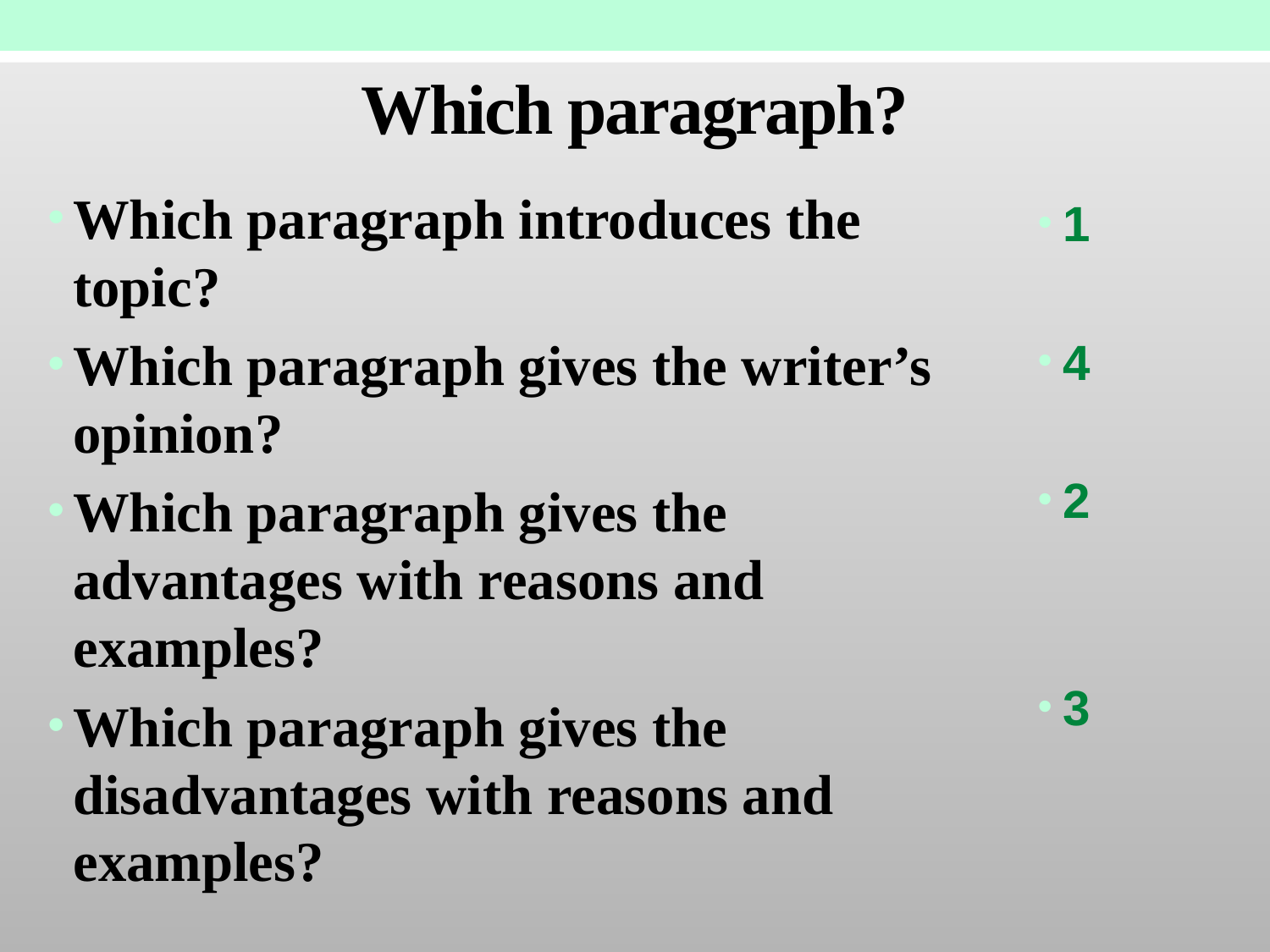

# Which paragraph?
Which paragraph introduces the topic?
Which paragraph gives the writer’s opinion?
Which paragraph gives the advantages with reasons and examples?
Which paragraph gives the disadvantages with reasons and examples?
1

4

2

3